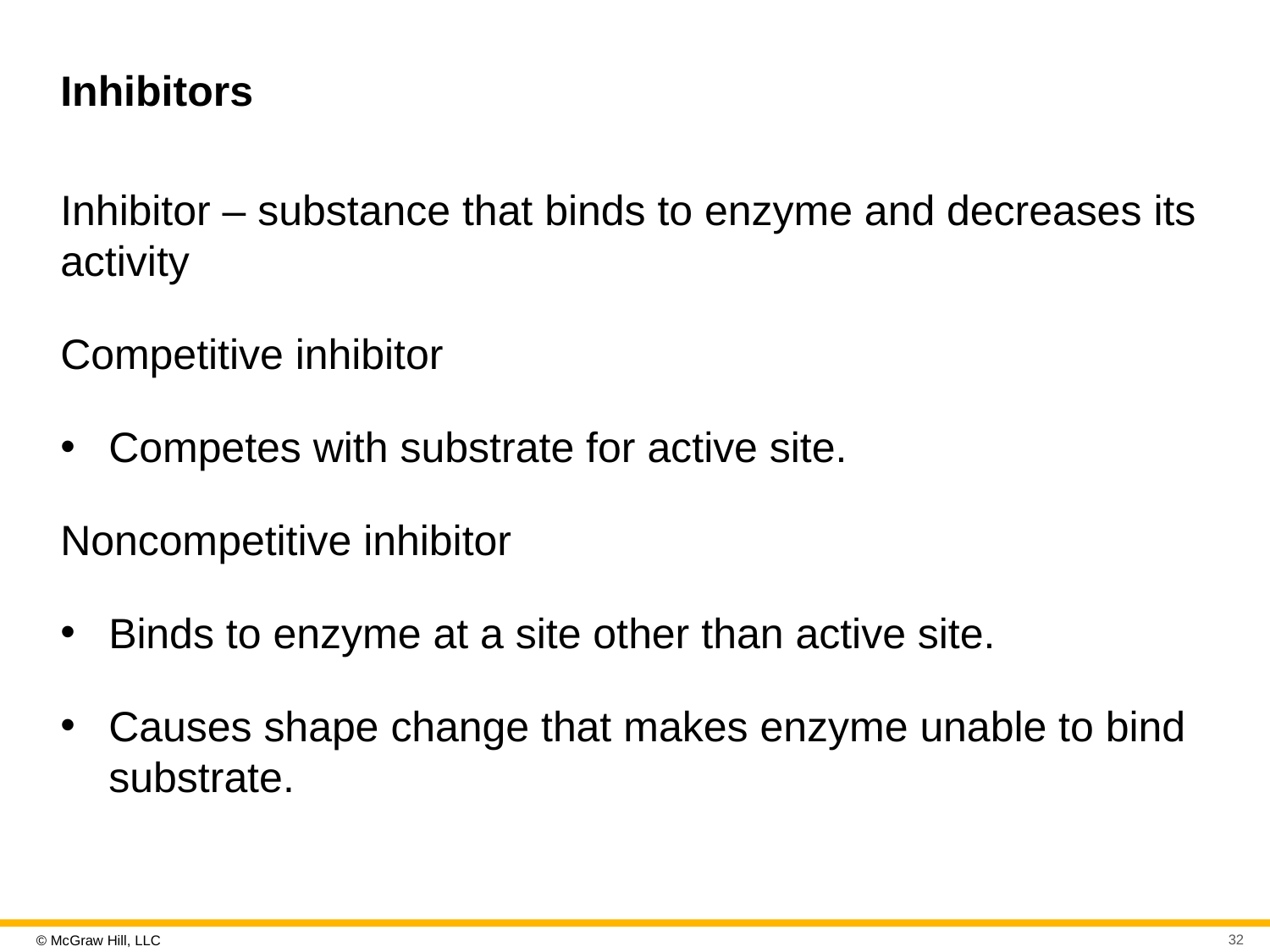

# Inhibitors
Inhibitor – substance that binds to enzyme and decreases its activity
Competitive inhibitor
Competes with substrate for active site.
Noncompetitive inhibitor
Binds to enzyme at a site other than active site.
Causes shape change that makes enzyme unable to bind substrate.
32